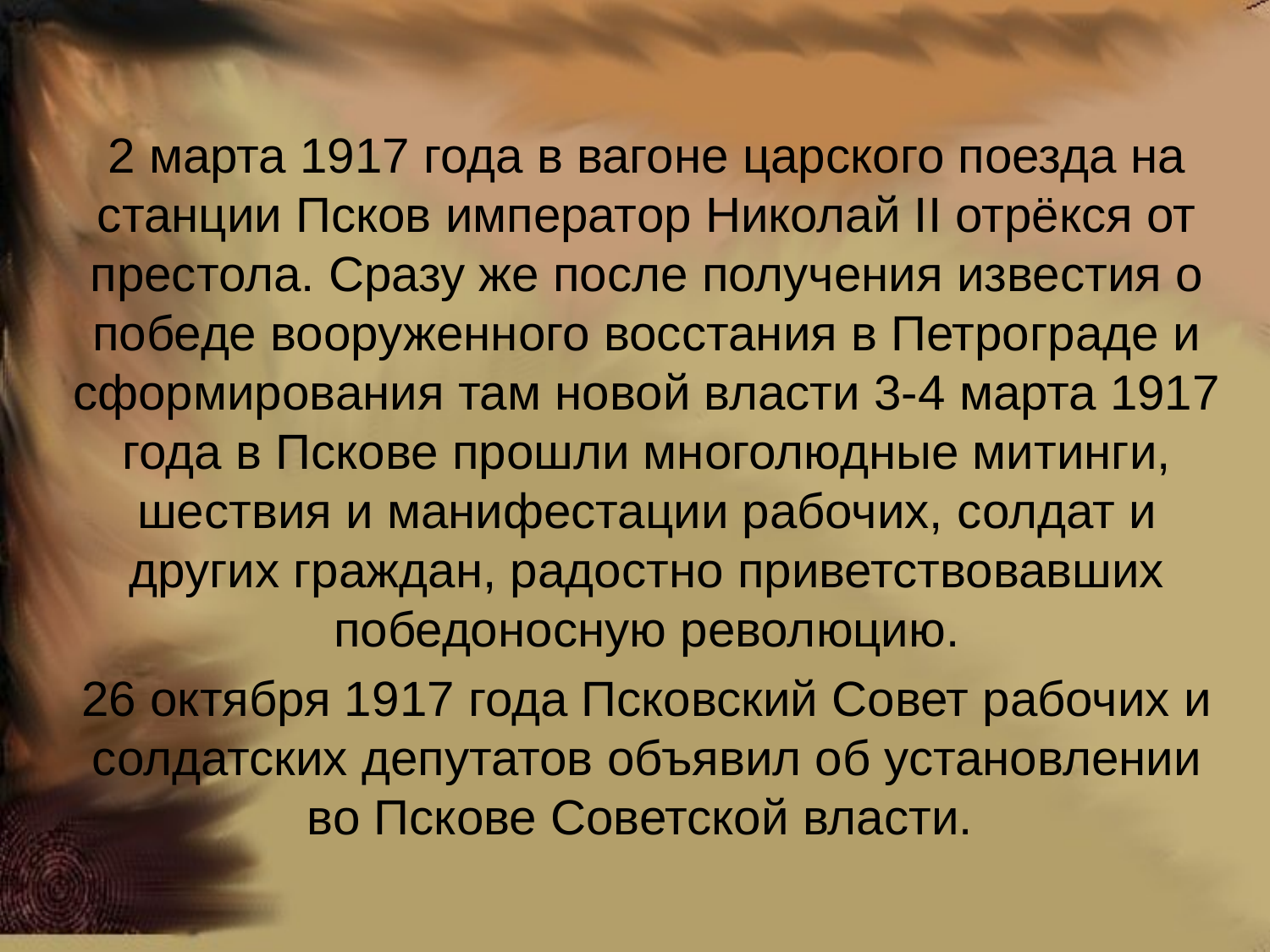

#
2 марта 1917 года в вагоне царского поезда на станции Псков император Николай II отрёкся от престола. Сразу же после получения известия о победе вооруженного восстания в Петрограде и сформирования там новой власти 3-4 марта 1917 года в Пскове прошли многолюдные митинги, шествия и манифестации рабочих, солдат и других граждан, радостно приветствовавших победоносную революцию.
26 октября 1917 года Псковский Совет рабочих и солдатских депутатов объявил об установлении во Пскове Советской власти.